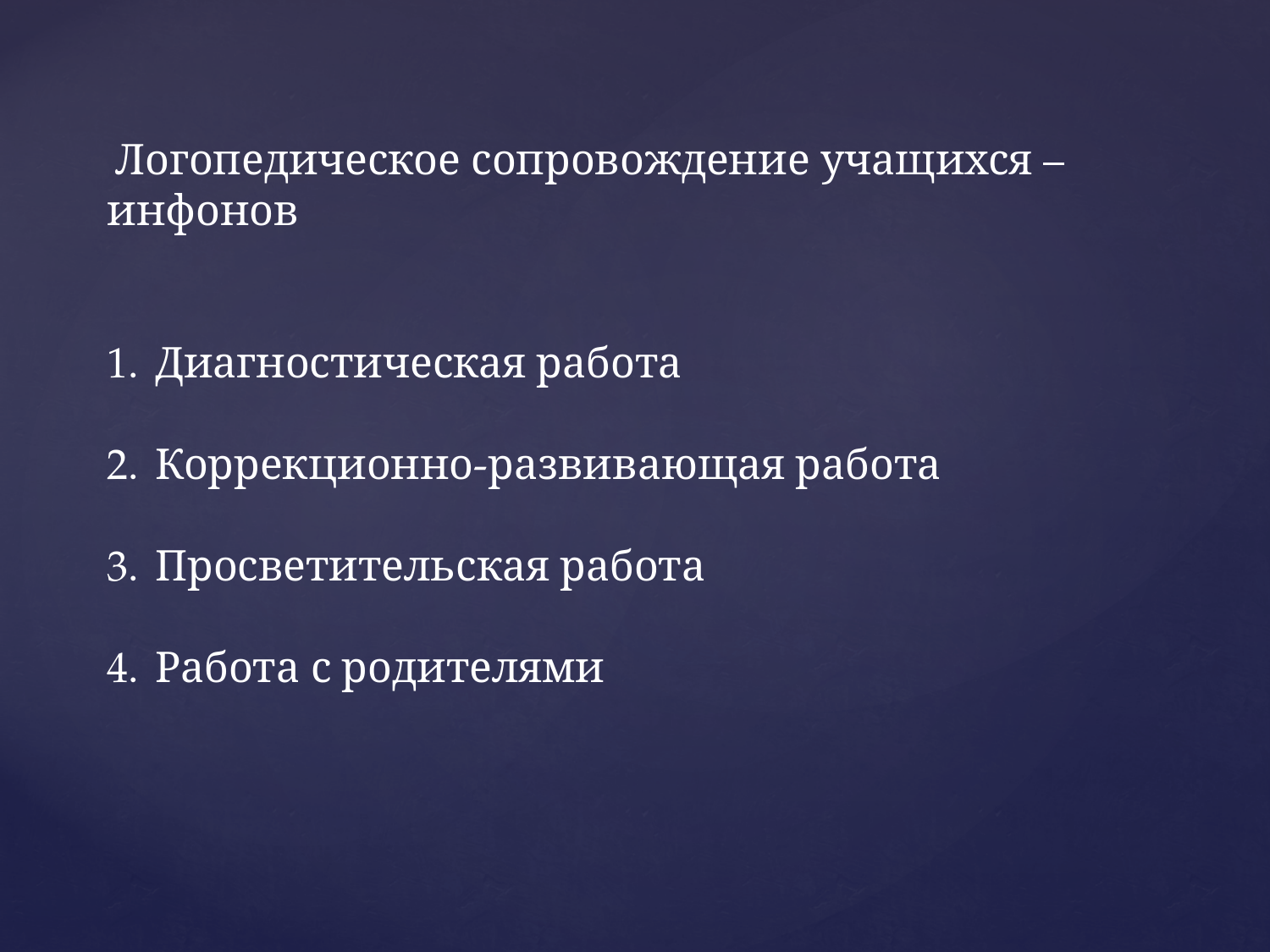

Логопедическое сопровождение учащихся – инфонов

Диагностическая работа

Коррекционно-развивающая работа

Просветительская работа

Работа с родителями